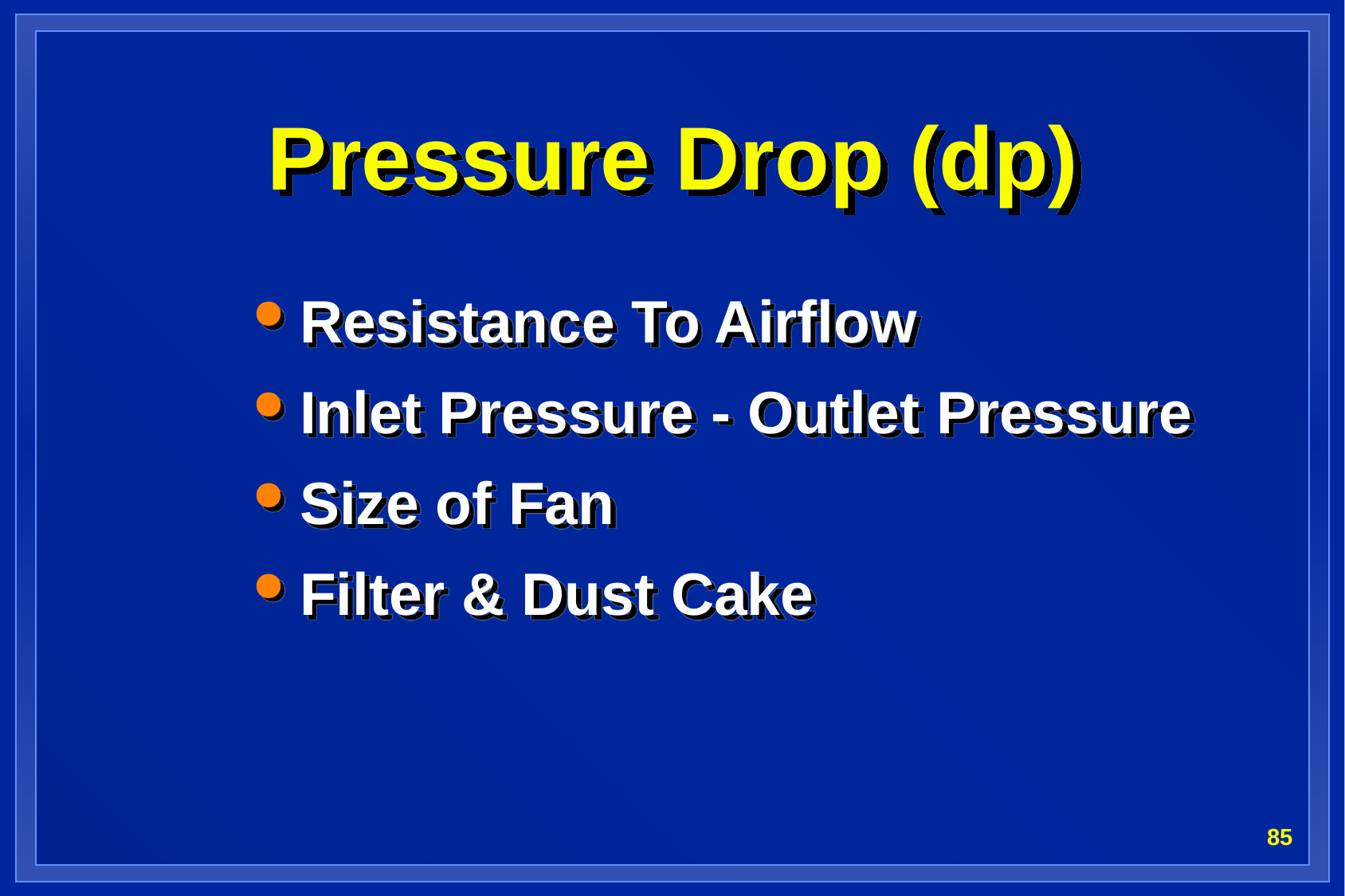

# Pressure Drop (dp)

Resistance To Airflow
Inlet Pressure - Outlet Pressure
Size of Fan
Filter & Dust Cake
85